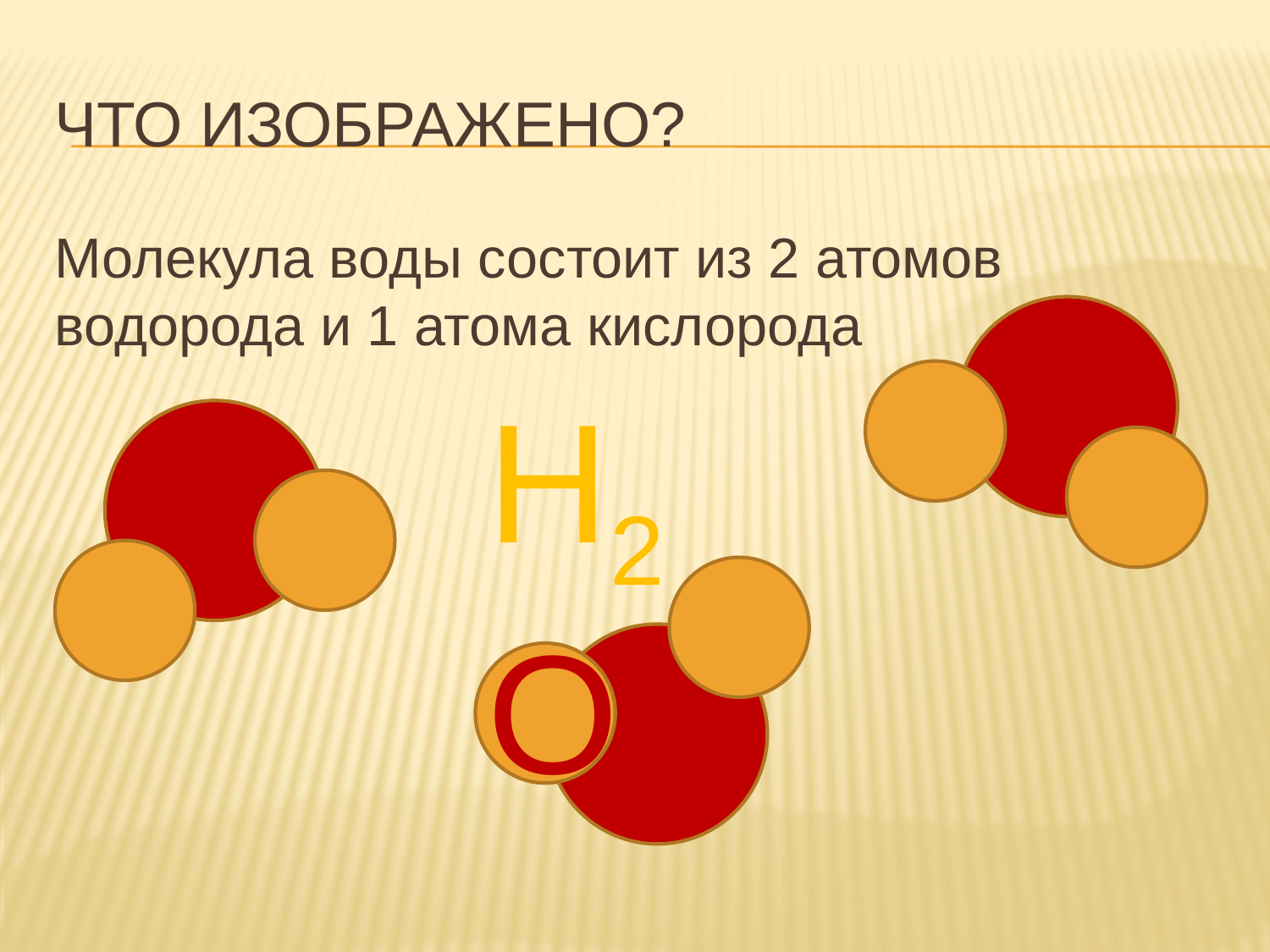

# Что изображено?
Молекула воды состоит из 2 атомов водорода и 1 атома кислорода

Н2О